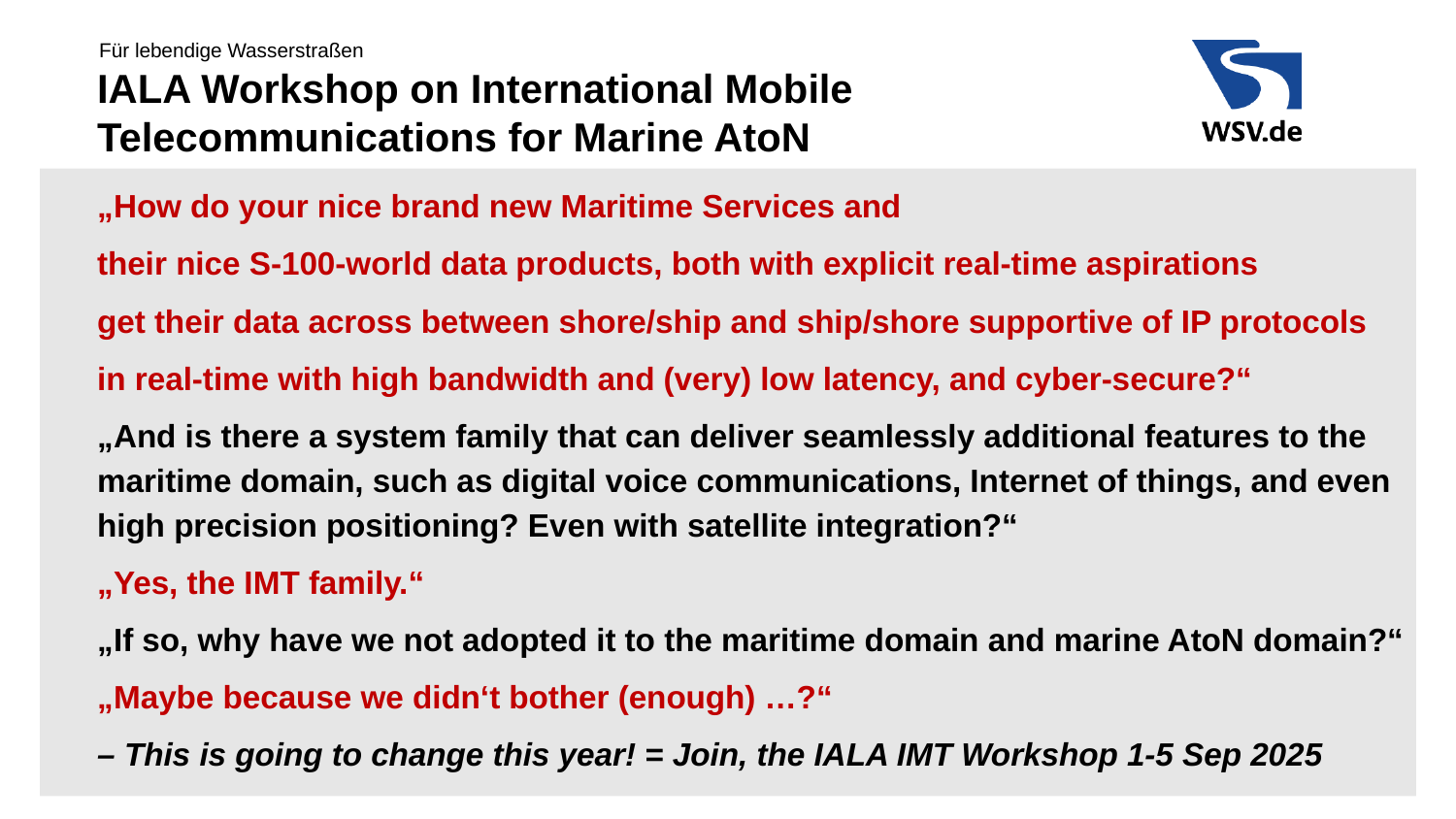

# IALA Workshop on International Mobile Telecommunications for Marine AtoN
„How do your nice brand new Maritime Services and
their nice S-100-world data products, both with explicit real-time aspirations
get their data across between shore/ship and ship/shore supportive of IP protocols
in real-time with high bandwidth and (very) low latency, and cyber-secure?“
„And is there a system family that can deliver seamlessly additional features to the maritime domain, such as digital voice communications, Internet of things, and even high precision positioning? Even with satellite integration?“
„Yes, the IMT family.“
„If so, why have we not adopted it to the maritime domain and marine AtoN domain?“
„Maybe because we didn‘t bother (enough) …?“
– This is going to change this year! = Join, the IALA IMT Workshop 1-5 Sep 2025